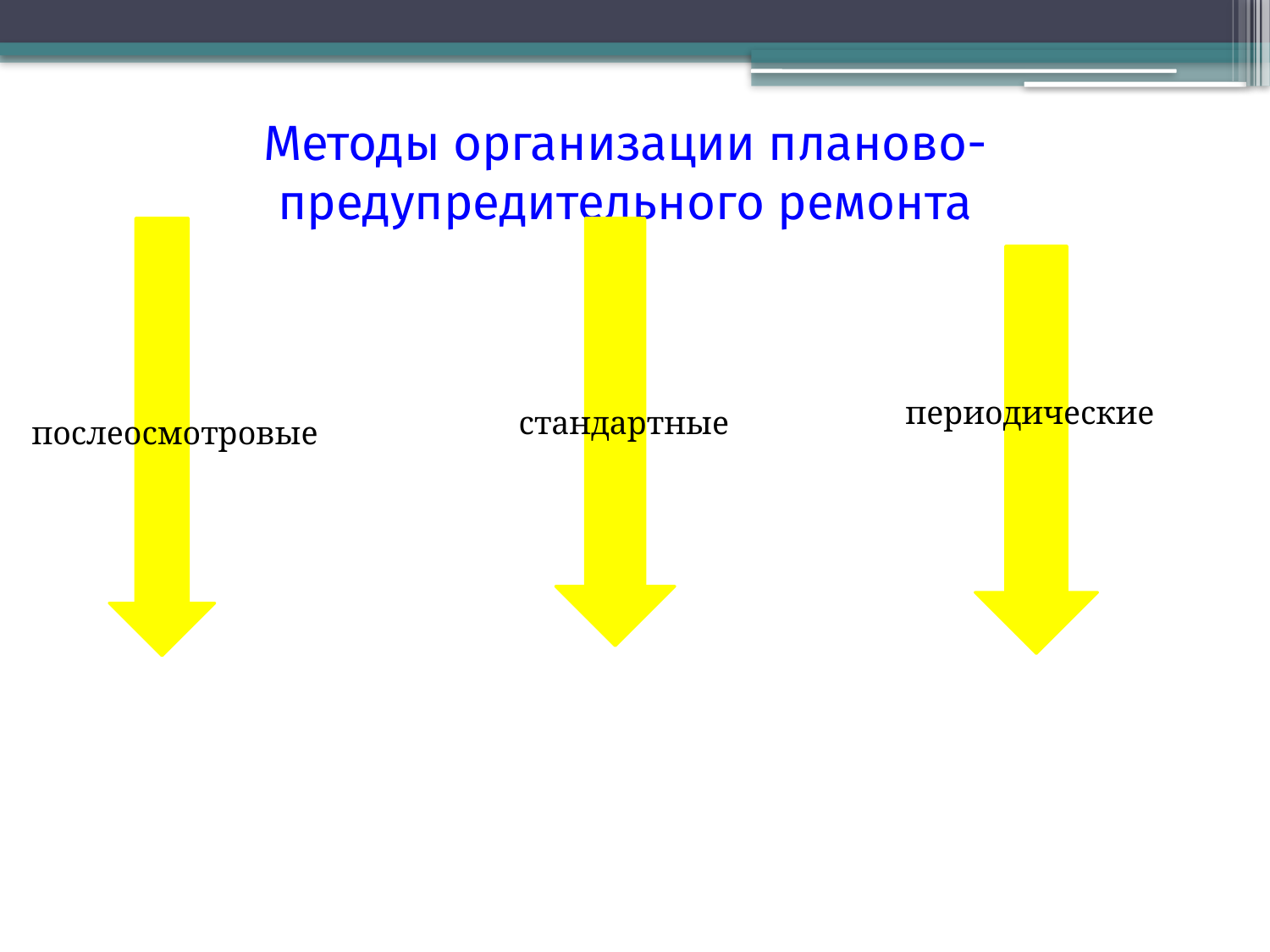

# Методы организации планово-предупредительного ремонта

периодические
стандартные
послеосмотровые